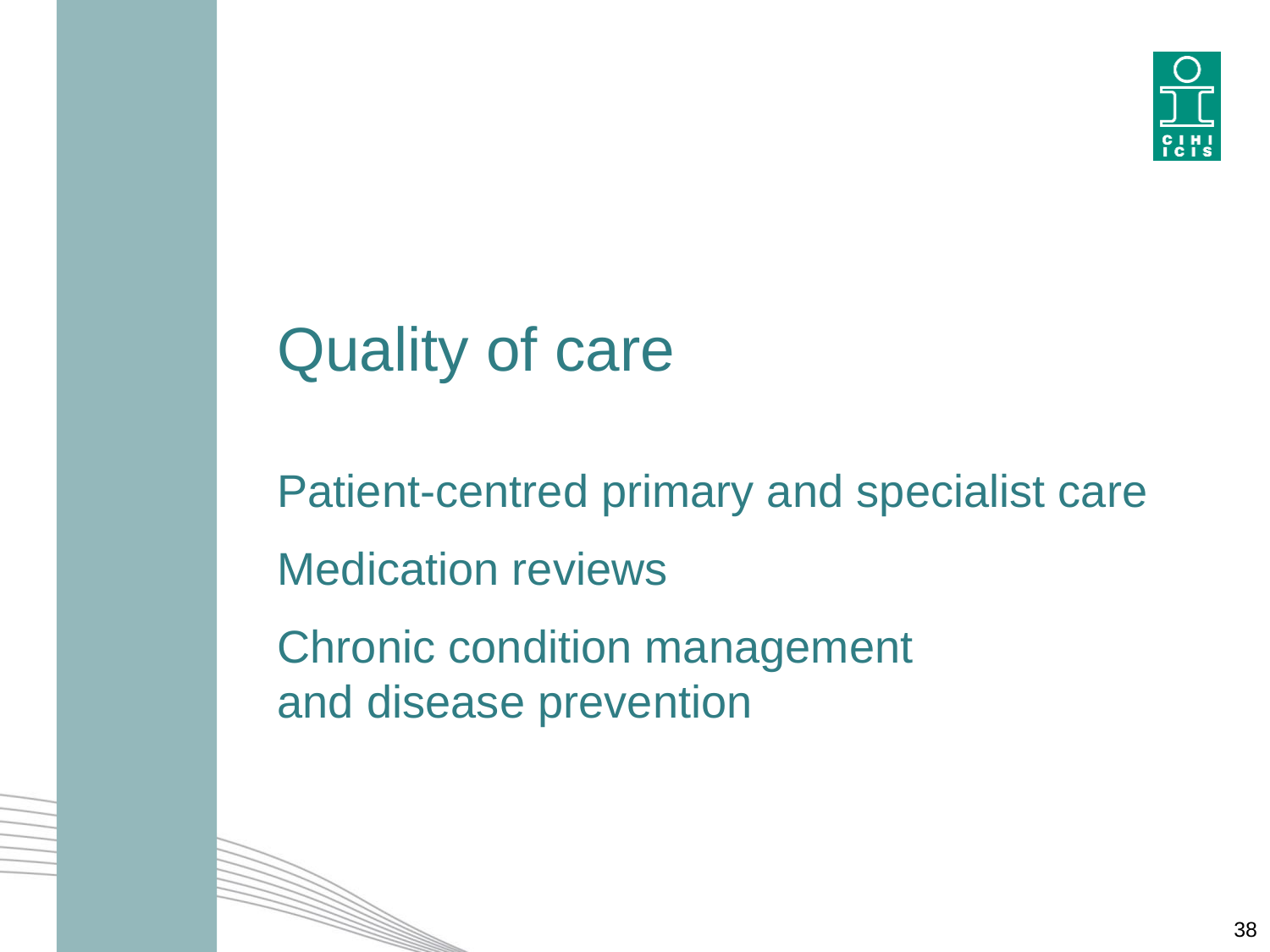

# Quality of care
Patient-centred primary and specialist care
Medication reviews
Chronic condition management
and disease prevention
38